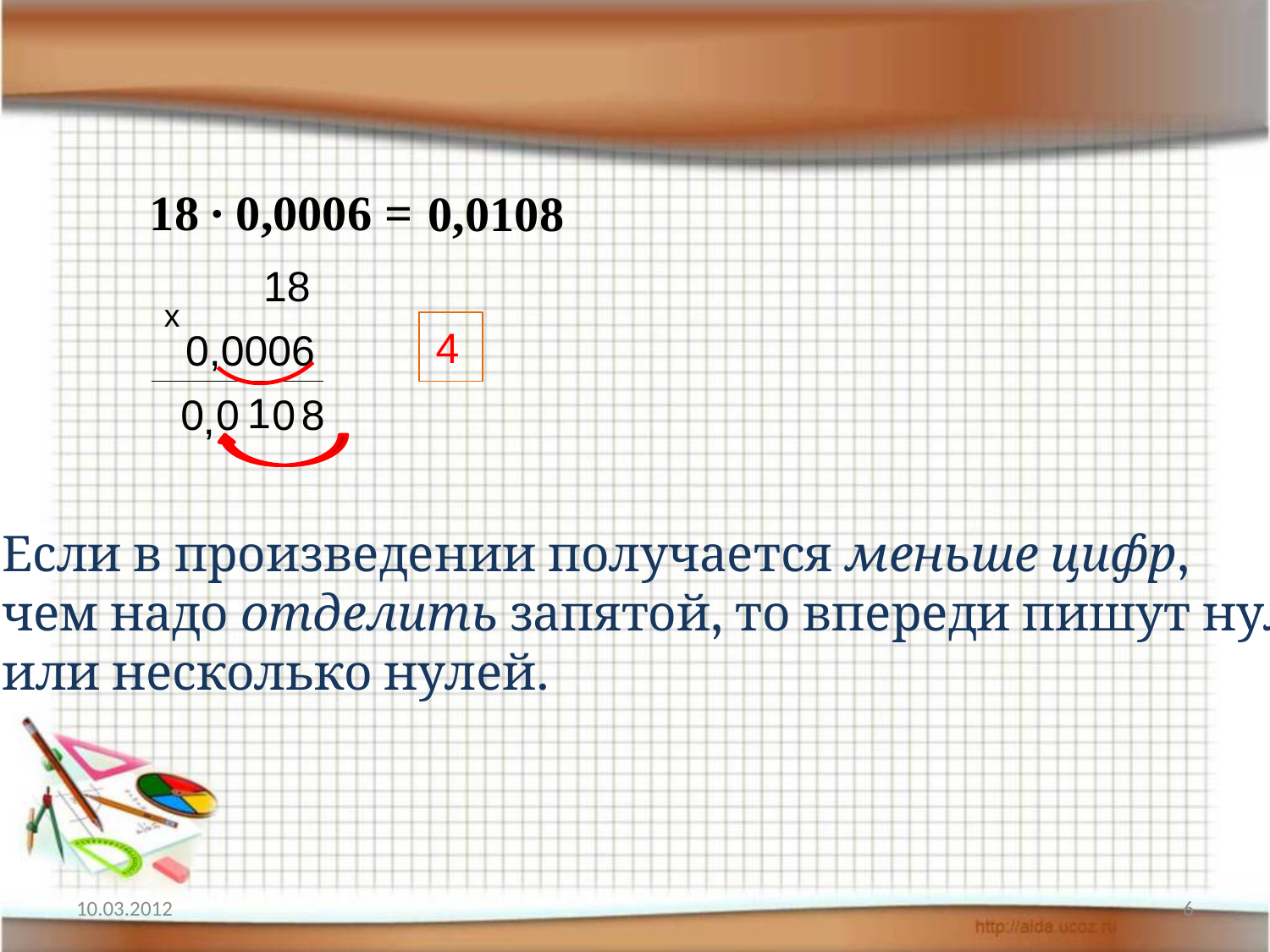

18 ∙ 0,0006 =
0,0108

18
х

4
0,0006
1
8
0
0
0

,
Если в произведении получается меньше цифр,
чем надо отделить запятой, то впереди пишут нуль
или несколько нулей.
10.03.2012
6